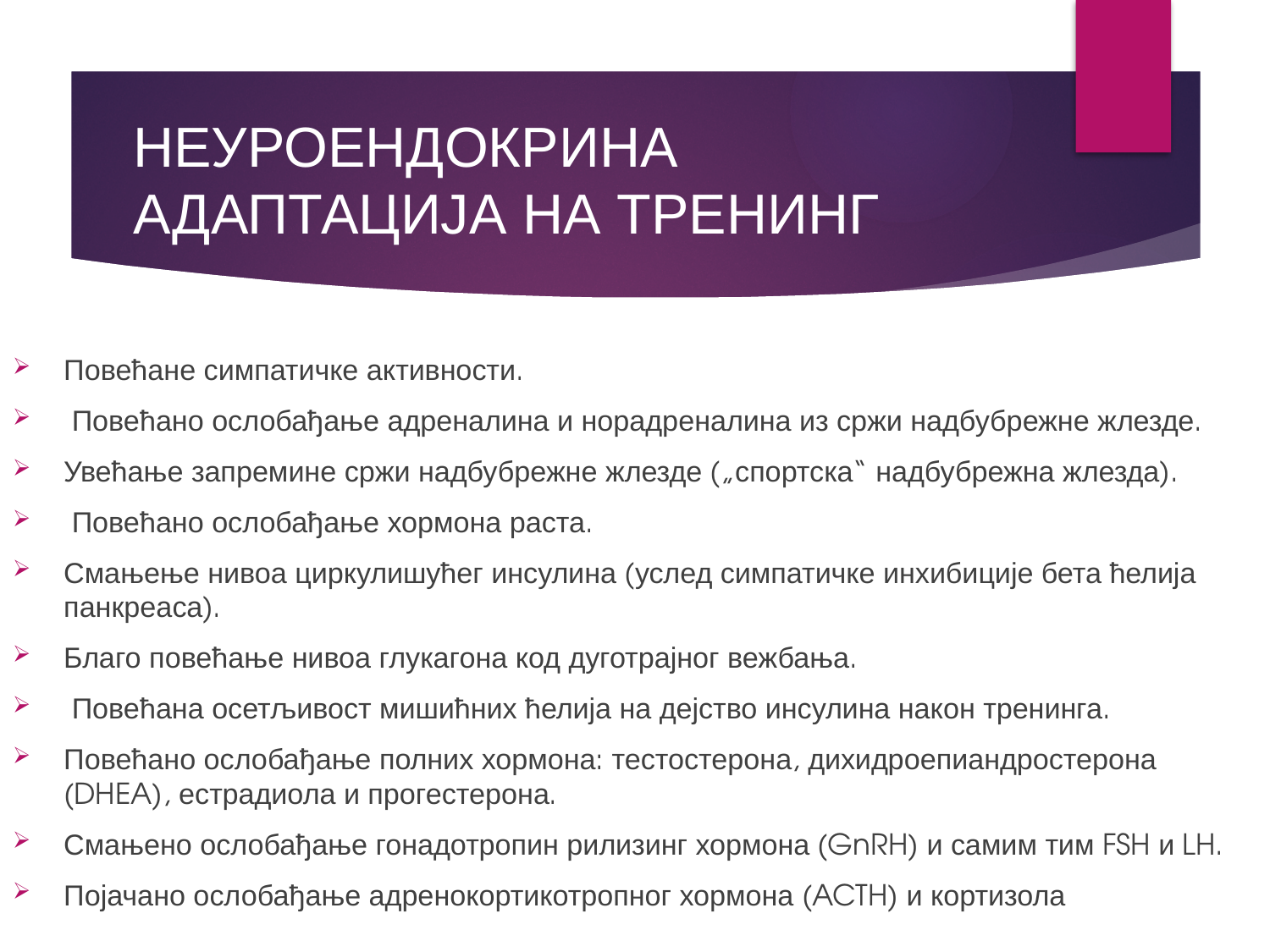

# НЕУРОЕНДОКРИНА АДАПТАЦИЈА НА ТРЕНИНГ
Повећане симпатичке активности.
 Повећано ослобађање адреналина и норадреналина из сржи надбубрежне жлезде.
Увећање запремине сржи надбубрежне жлезде („спортска“ надбубрежна жлезда).
 Повећано ослобађање хормона раста.
Смањење нивоа циркулишућег инсулина (услед симпатичке инхибиције бета ћелија панкреаса).
Благо повећање нивоа глукагона код дуготрајног вежбања.
 Повећана осетљивост мишићних ћелија на дејство инсулина након тренинга.
Повећано ослобађање полних хормона: тестостерона, дихидроепиандростерона (DHEA), естрадиола и прогестерона.
Смањено ослобађање гонадотропин рилизинг хормона (GnRH) и самим тим FSH и LH.
Појачано ослобађање адренокортикотропног хормона (ACTH) и кортизола